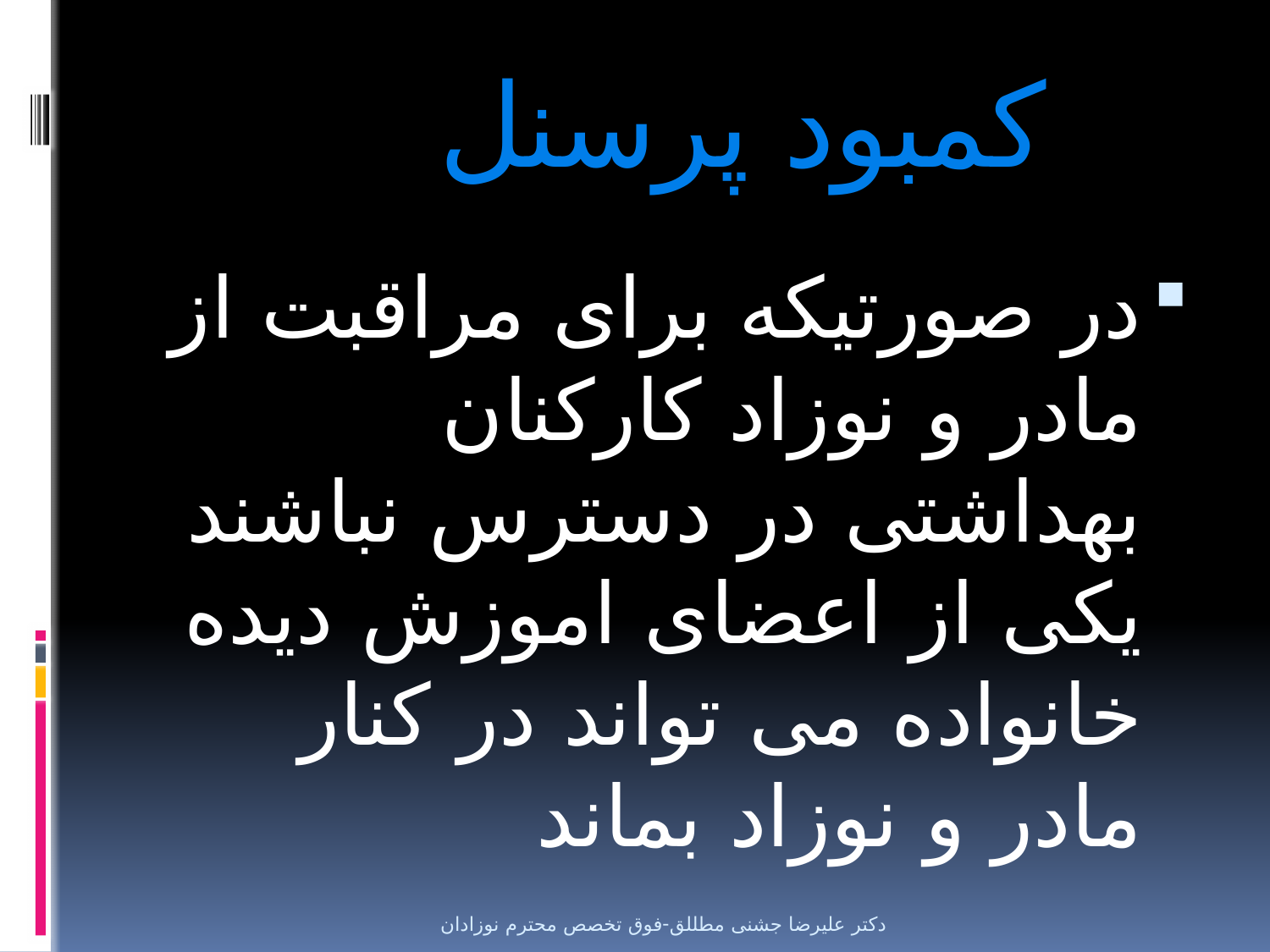

# کمبود پرسنل
در صورتیکه برای مراقبت از مادر و نوزاد کارکنان بهداشتی در دسترس نباشند یکی از اعضای اموزش دیده خانواده می تواند در کنار مادر و نوزاد بماند
دکتر علیرضا جشنی مطللق-فوق تخصص محترم نوزادان